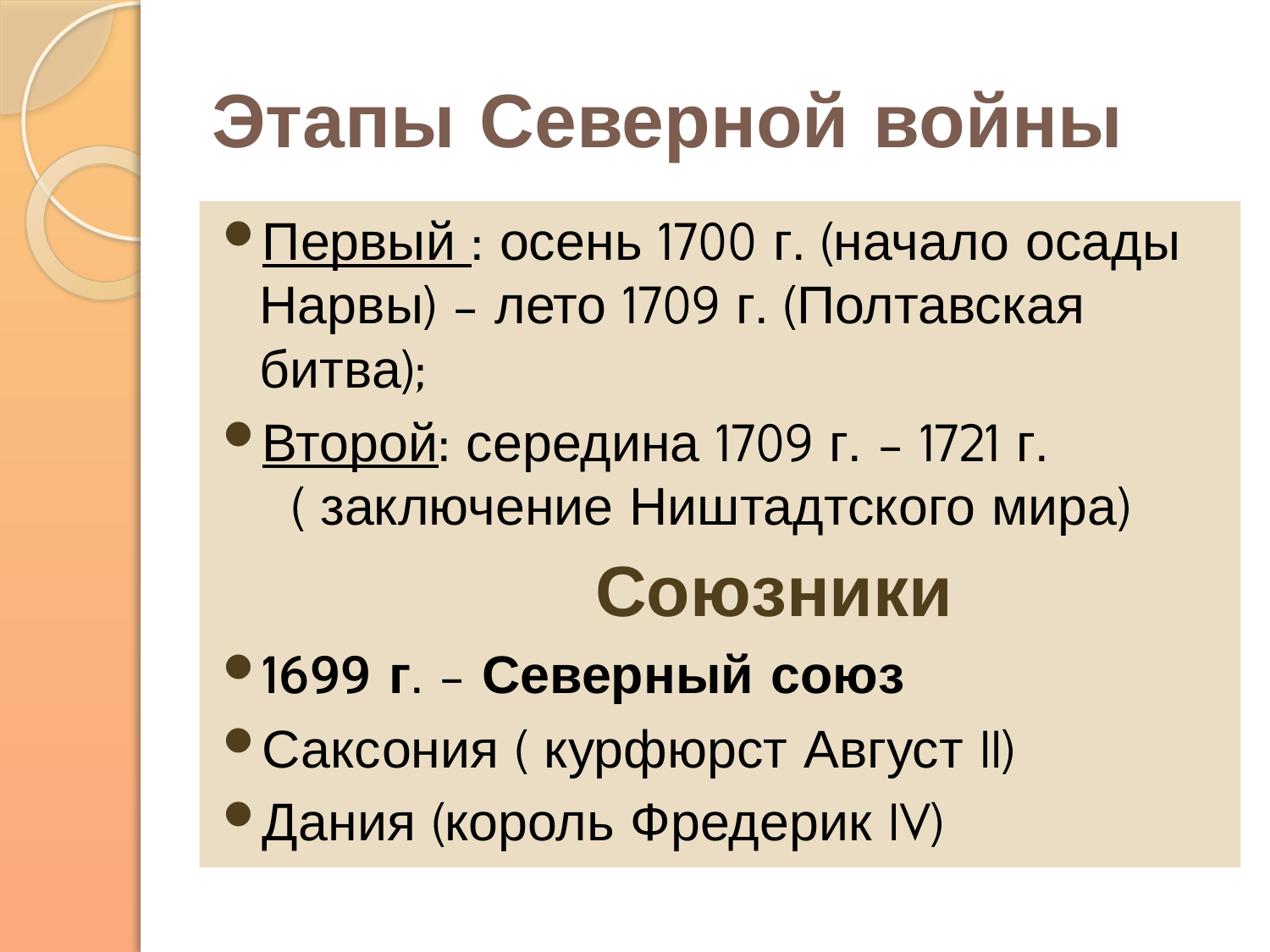

# Этапы Северной войны
Первый : осень 1700 г. (начало осады Нарвы) – лето 1709 г. (Полтавская битва);
Второй: середина 1709 г. – 1721 г.              ( заключение Ништадтского мира)
                Союзники
1699 г. – Северный союз
Саксония ( курфюрст Август II)
Дания (король Фредерик IV)